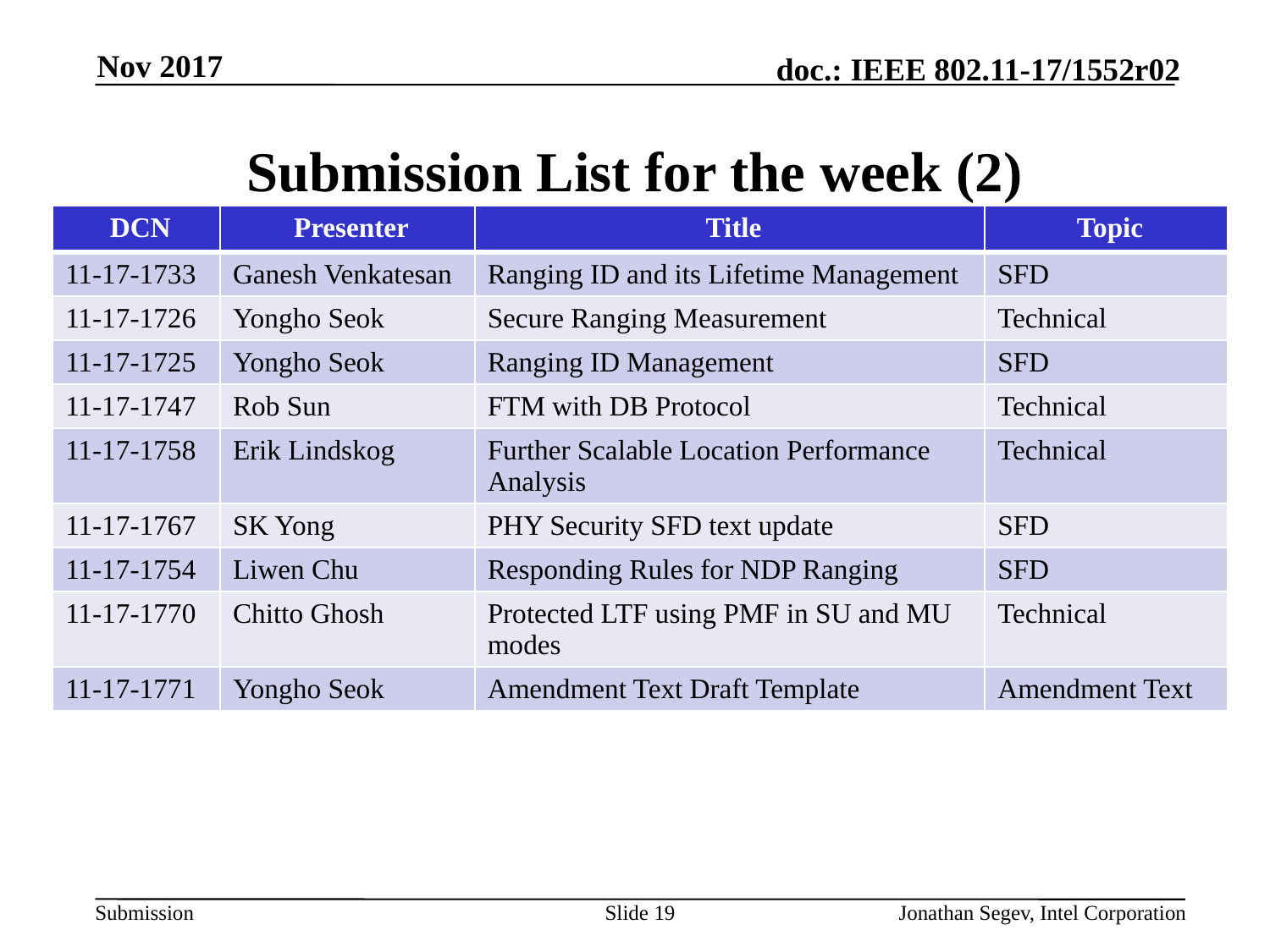

Nov 2017
# Submission List for the week (2)
| DCN | Presenter | Title | Topic |
| --- | --- | --- | --- |
| 11-17-1733 | Ganesh Venkatesan | Ranging ID and its Lifetime Management | SFD |
| 11-17-1726 | Yongho Seok | Secure Ranging Measurement | Technical |
| 11-17-1725 | Yongho Seok | Ranging ID Management | SFD |
| 11-17-1747 | Rob Sun | FTM with DB Protocol | Technical |
| 11-17-1758 | Erik Lindskog | Further Scalable Location Performance Analysis | Technical |
| 11-17-1767 | SK Yong | PHY Security SFD text update | SFD |
| 11-17-1754 | Liwen Chu | Responding Rules for NDP Ranging | SFD |
| 11-17-1770 | Chitto Ghosh | Protected LTF using PMF in SU and MU modes | Technical |
| 11-17-1771 | Yongho Seok | Amendment Text Draft Template | Amendment Text |
Slide 19
Jonathan Segev, Intel Corporation